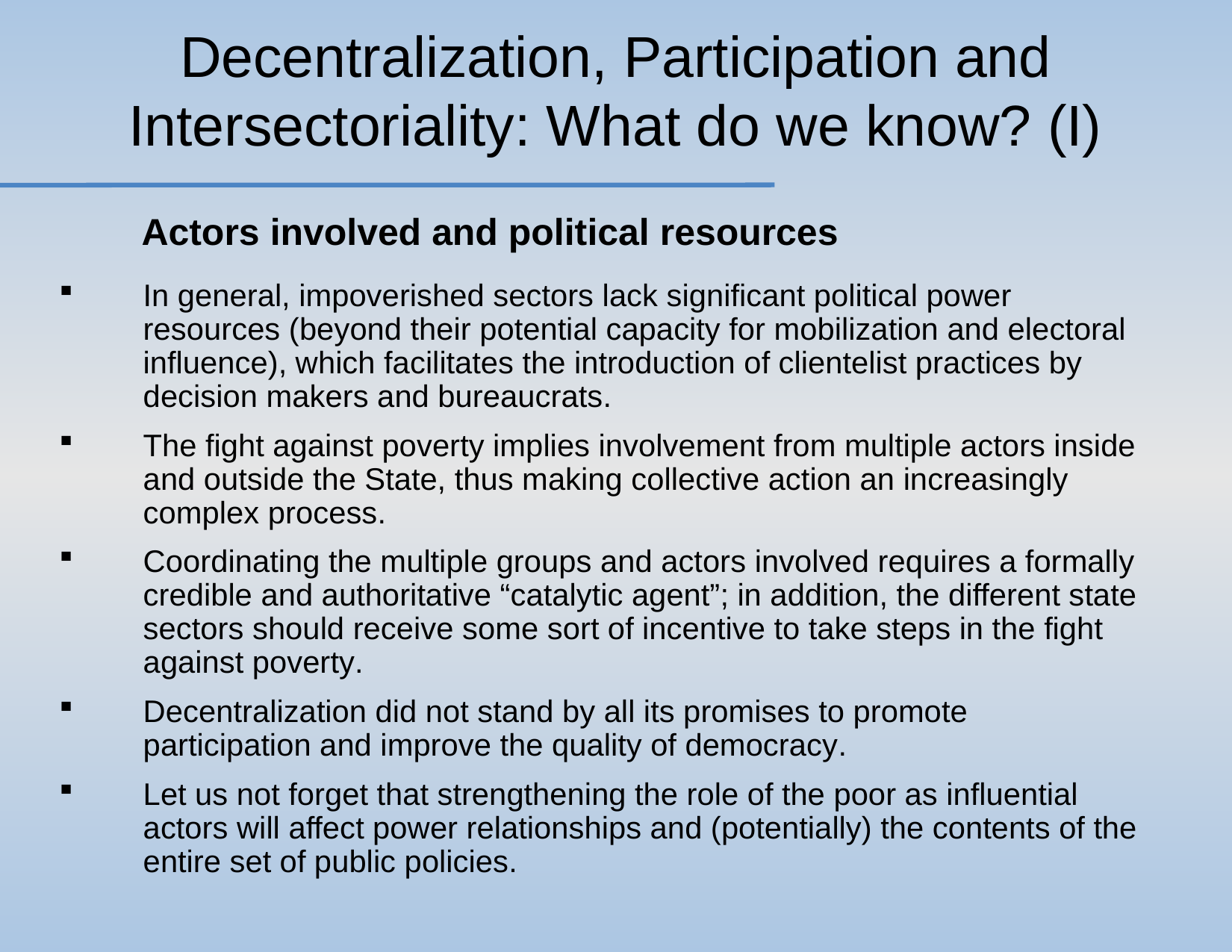

# Decentralization, Participation and Intersectoriality: What do we know? (I)

Actors involved and political resources
In general, impoverished sectors lack significant political power resources (beyond their potential capacity for mobilization and electoral influence), which facilitates the introduction of clientelist practices by decision makers and bureaucrats.
The fight against poverty implies involvement from multiple actors inside and outside the State, thus making collective action an increasingly complex process.
Coordinating the multiple groups and actors involved requires a formally credible and authoritative “catalytic agent”; in addition, the different state sectors should receive some sort of incentive to take steps in the fight against poverty.
Decentralization did not stand by all its promises to promote participation and improve the quality of democracy.
Let us not forget that strengthening the role of the poor as influential actors will affect power relationships and (potentially) the contents of the entire set of public policies.